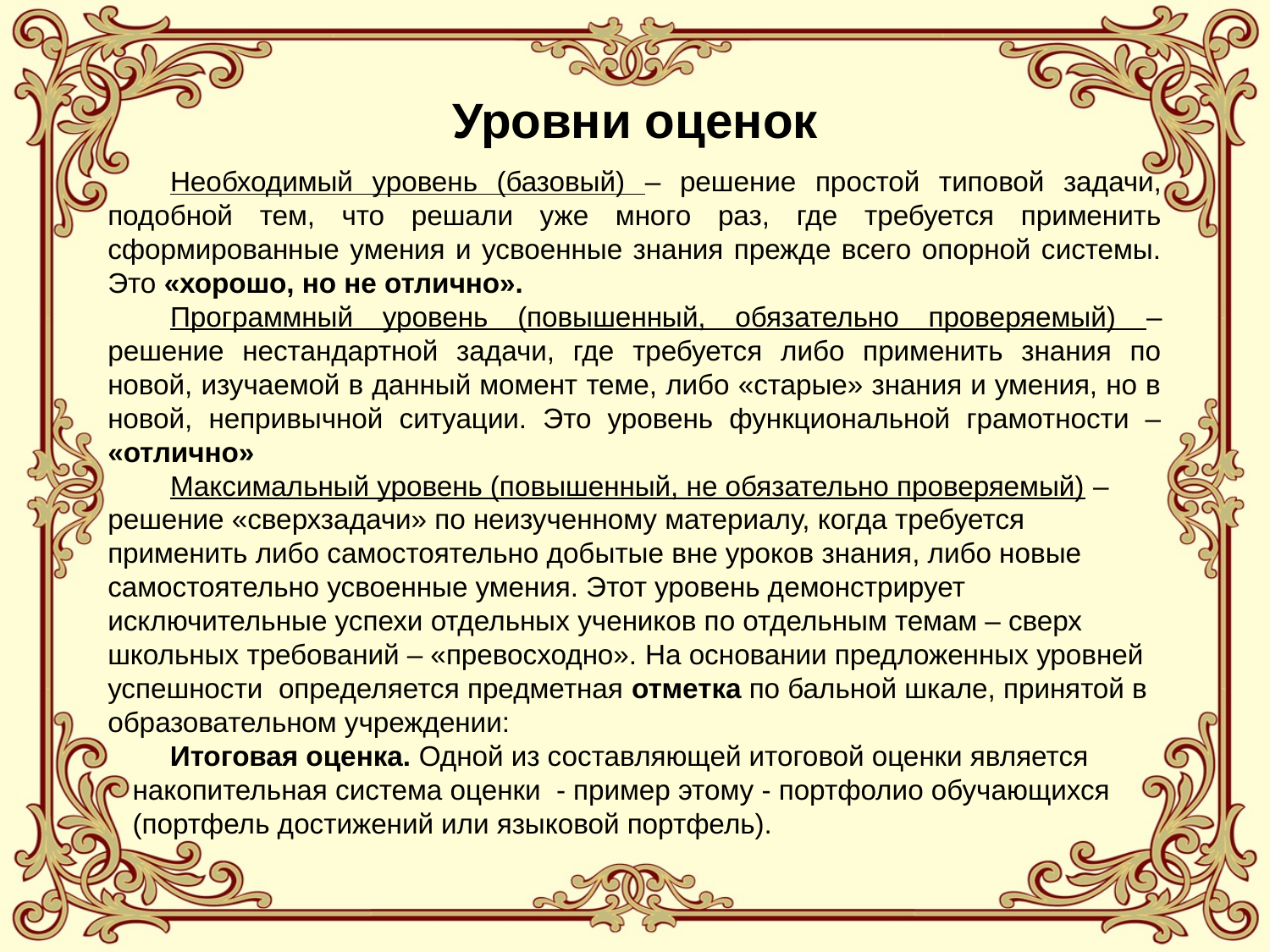

# Уровни оценок
Необходимый уровень (базовый) – решение простой типовой задачи, подобной тем, что решали уже много раз, где требуется применить сформированные умения и усвоенные знания прежде всего опорной системы. Это «хорошо, но не отлично».
Программный уровень (повышенный, обязательно проверяемый) – решение нестандартной задачи, где требуется либо применить знания по новой, изучаемой в данный момент теме, либо «старые» знания и умения, но в новой, непривычной ситуации. Это уровень функциональной грамотности – «отлично»
Максимальный уровень (повышенный, не обязательно проверяемый) – решение «сверхзадачи» по неизученному материалу, когда требуется применить либо самостоятельно добытые вне уроков знания, либо новые самостоятельно усвоенные умения. Этот уровень демонстрирует исключительные успехи отдельных учеников по отдельным темам – сверх школьных требований – «превосходно». На основании предложенных уровней успешности  определяется предметная отметка по бальной шкале, принятой в образовательном учреждении:
Итоговая оценка. Одной из составляющей итоговой оценки является накопительная система оценки  - пример этому - портфолио обучающихся (портфель достижений или языковой портфель).